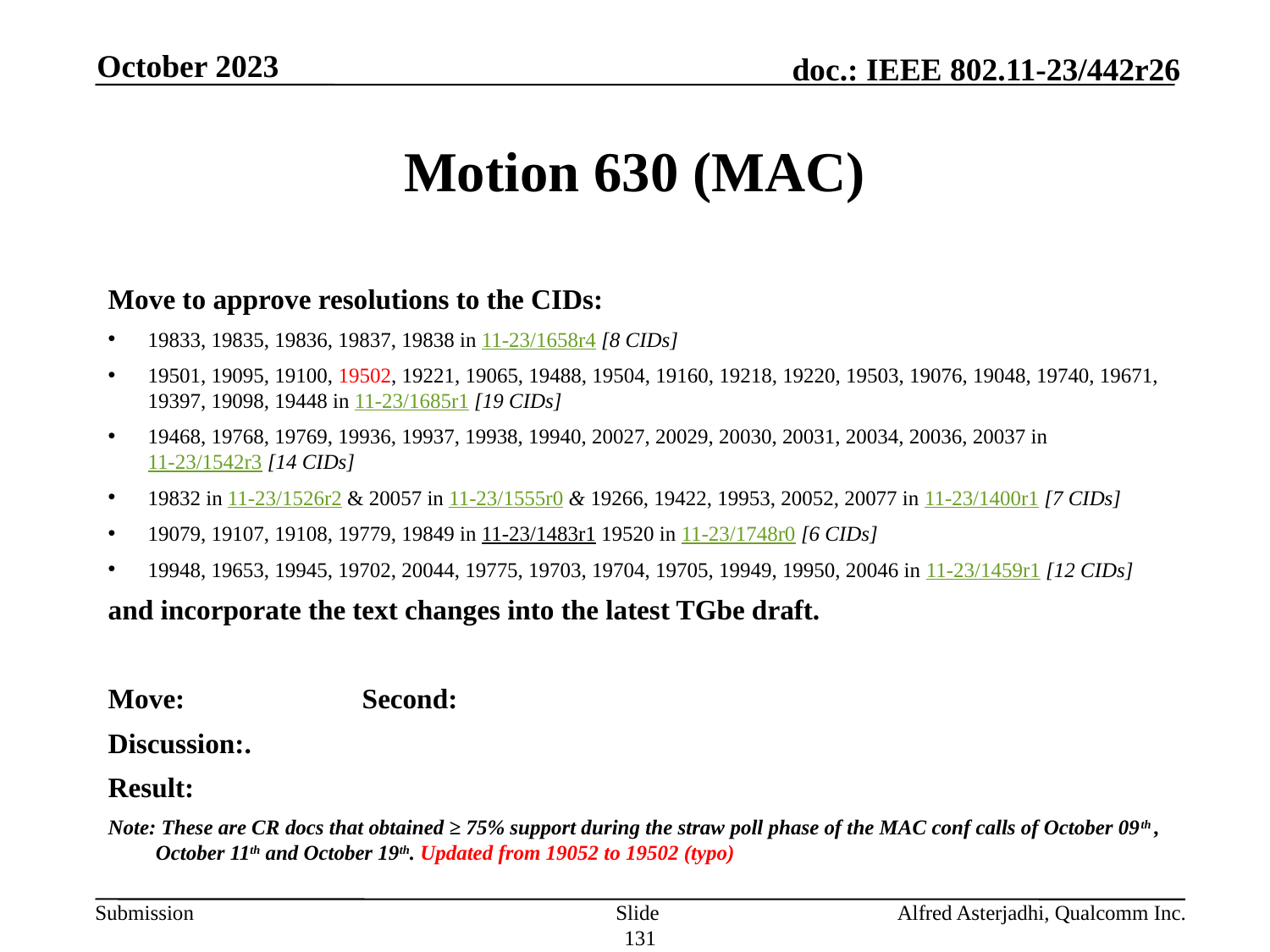

October 2023
# Motion 630 (MAC)
Move to approve resolutions to the CIDs:
19833, 19835, 19836, 19837, 19838 in 11-23/1658r4 [8 CIDs]
19501, 19095, 19100, 19502, 19221, 19065, 19488, 19504, 19160, 19218, 19220, 19503, 19076, 19048, 19740, 19671, 19397, 19098, 19448 in 11-23/1685r1 [19 CIDs]
19468, 19768, 19769, 19936, 19937, 19938, 19940, 20027, 20029, 20030, 20031, 20034, 20036, 20037 in 11-23/1542r3 [14 CIDs]
19832 in 11-23/1526r2 & 20057 in 11-23/1555r0 & 19266, 19422, 19953, 20052, 20077 in 11-23/1400r1 [7 CIDs]
19079, 19107, 19108, 19779, 19849 in 11-23/1483r1 19520 in 11-23/1748r0 [6 CIDs]
19948, 19653, 19945, 19702, 20044, 19775, 19703, 19704, 19705, 19949, 19950, 20046 in 11-23/1459r1 [12 CIDs]
and incorporate the text changes into the latest TGbe draft.

Move: 		Second:
Discussion:.
Result:
Note: These are CR docs that obtained ≥ 75% support during the straw poll phase of the MAC conf calls of October 09th , October 11th and October 19th. Updated from 19052 to 19502 (typo)

Slide 131
Alfred Asterjadhi, Qualcomm Inc.